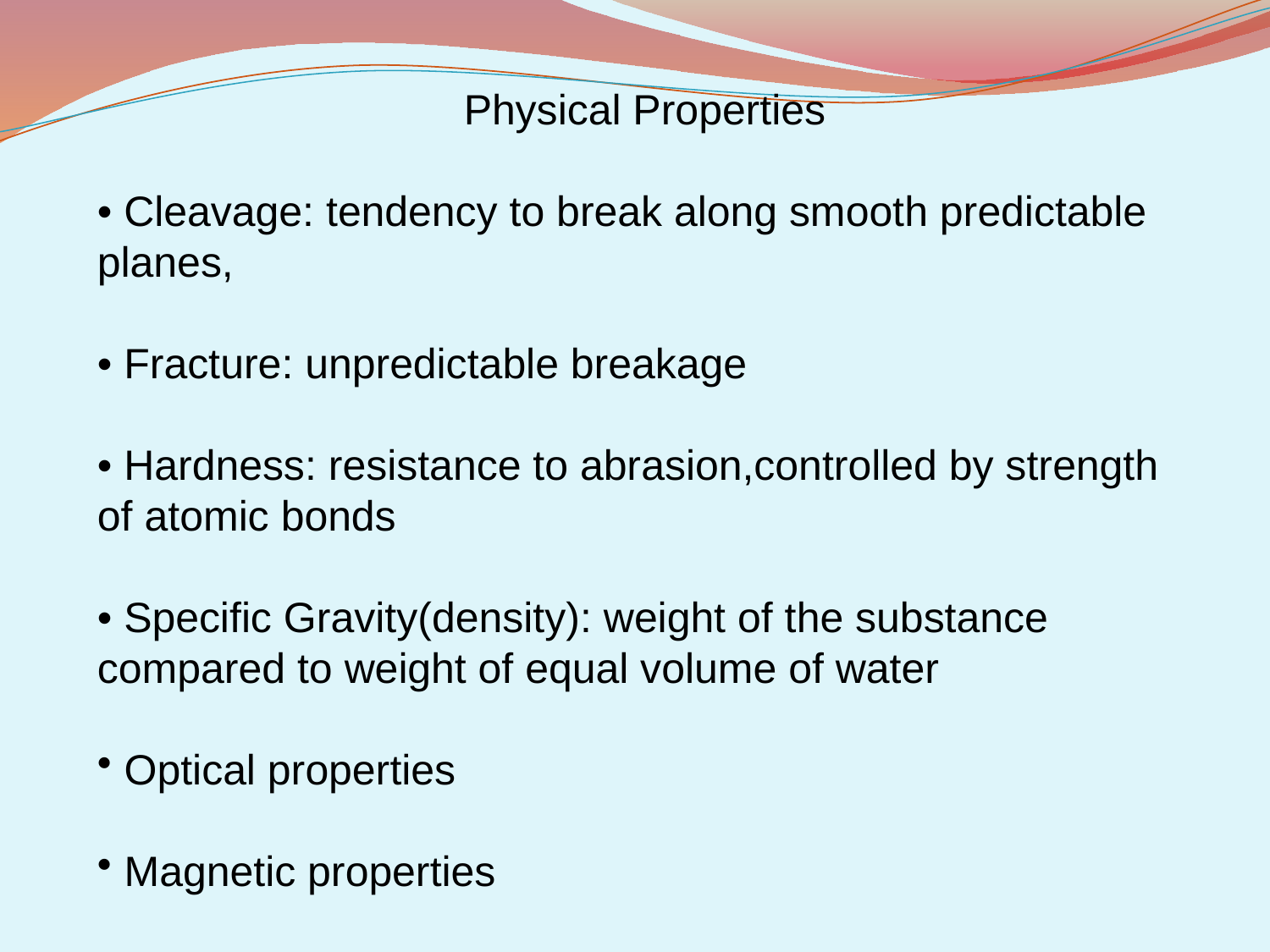

Physical Properties

• Cleavage: tendency to break along smooth predictable planes,

• Fracture: unpredictable breakage

• Hardness: resistance to abrasion,controlled by strength of atomic bonds

• Specific Gravity(density): weight of the substance compared to weight of equal volume of water

 Optical properties

 Magnetic properties